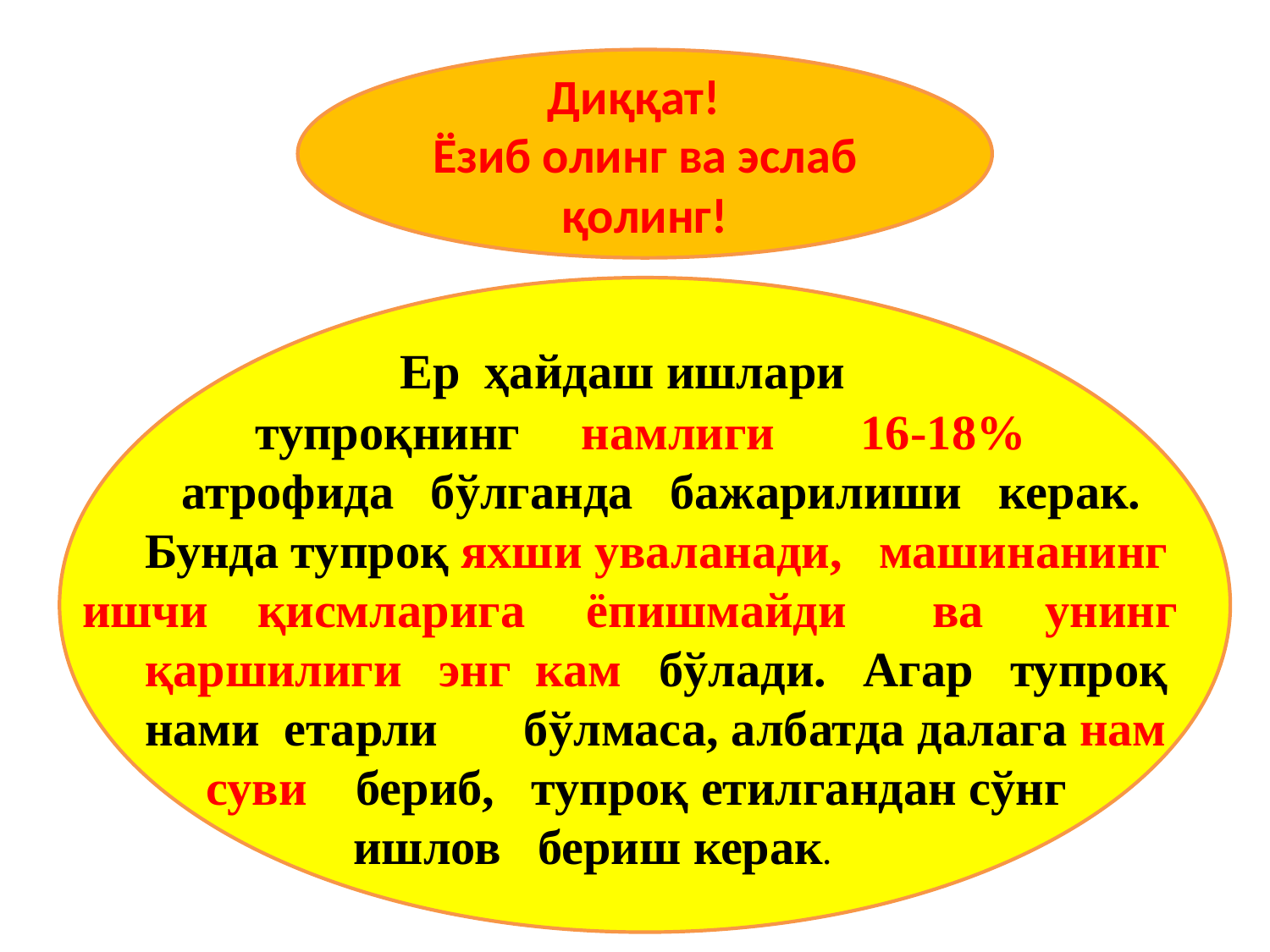

Диққат!
Ёзиб олинг ва эслаб қолинг!

                  Ер  ҳайдаш ишлари
         тупроқнинг     намлиги       16-18%
   атрофида   бўлганда   бажарилиши   керак.
Бунда тупроқ яхши уваланади,   машинанинг ишчи    қисмларига     ёпишмайди       ва     унинг
қаршилиги   энг  кам   бўлади.   Агар   тупроқ
нами  етарли       бўлмаса, албатда далага нам
     суви    бериб,   тупроқ етилгандан сўнг
                 ишлов   бериш керак.